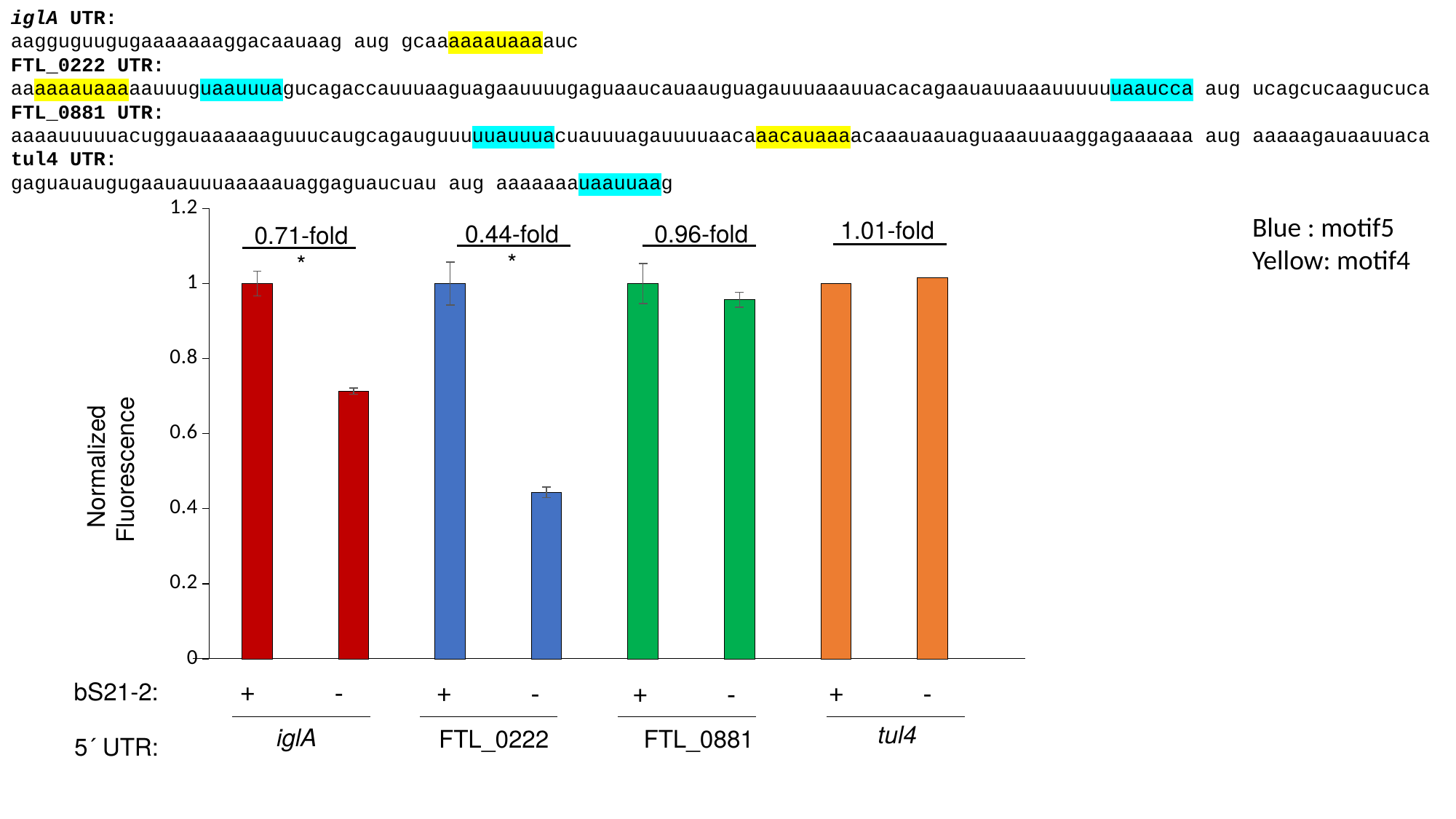

iglA UTR:
aagguguugugaaaaaaaggacaauaag aug gcaaaaaauaaaauc
FTL_0222 UTR:
aaaaaauaaaaauuuguaauuuagucagaccauuuaaguagaauuuugaguaaucauaauguagauuuaaauuacacagaauauuaaauuuuuuaaucca aug ucagcucaagucuca FTL_0881 UTR:
aaaauuuuuacuggauaaaaaaguuucaugcagauguuuuuauuuacuauuuagauuuuaacaaacauaaaacaaauaauaguaaauuaaggagaaaaaa aug aaaaagauaauuaca
tul4 UTR:
gaguauaugugaauauuuaaaaauaggaguaucuau aug aaaaaaauaauuaag

### Chart

| Category | Averages |
|---|---|
| LVS iglA UTR | 1.0 |
| ∆rpsU2 iglA UTR | 0.7139239287241227 |
| LVS FTL_0222 UTR | 1.0 |
| ∆rpsU2 FTL_0222 UTR | 0.4439021155128093 |
| LVS FTL_0881 UTR | 1.0000000000000002 |
| ∆rpsU2 FTL_0881 UTR | 0.95670065299156 |
| LVS tul4 UTR | 1.0 |
| ∆rpsU2 tul4 UTR | 1.0152800275782066 |
Blue : motif5
Yellow: motif4
1.01-fold

0.44-fold
*

0.96-fold

0.71-fold
*

 Normalized Fluorescence
iglA
+             -
+             -
+             -
bS21-2:
+             -
5´ UTR:
tul4
FTL_0881
FTL_0222